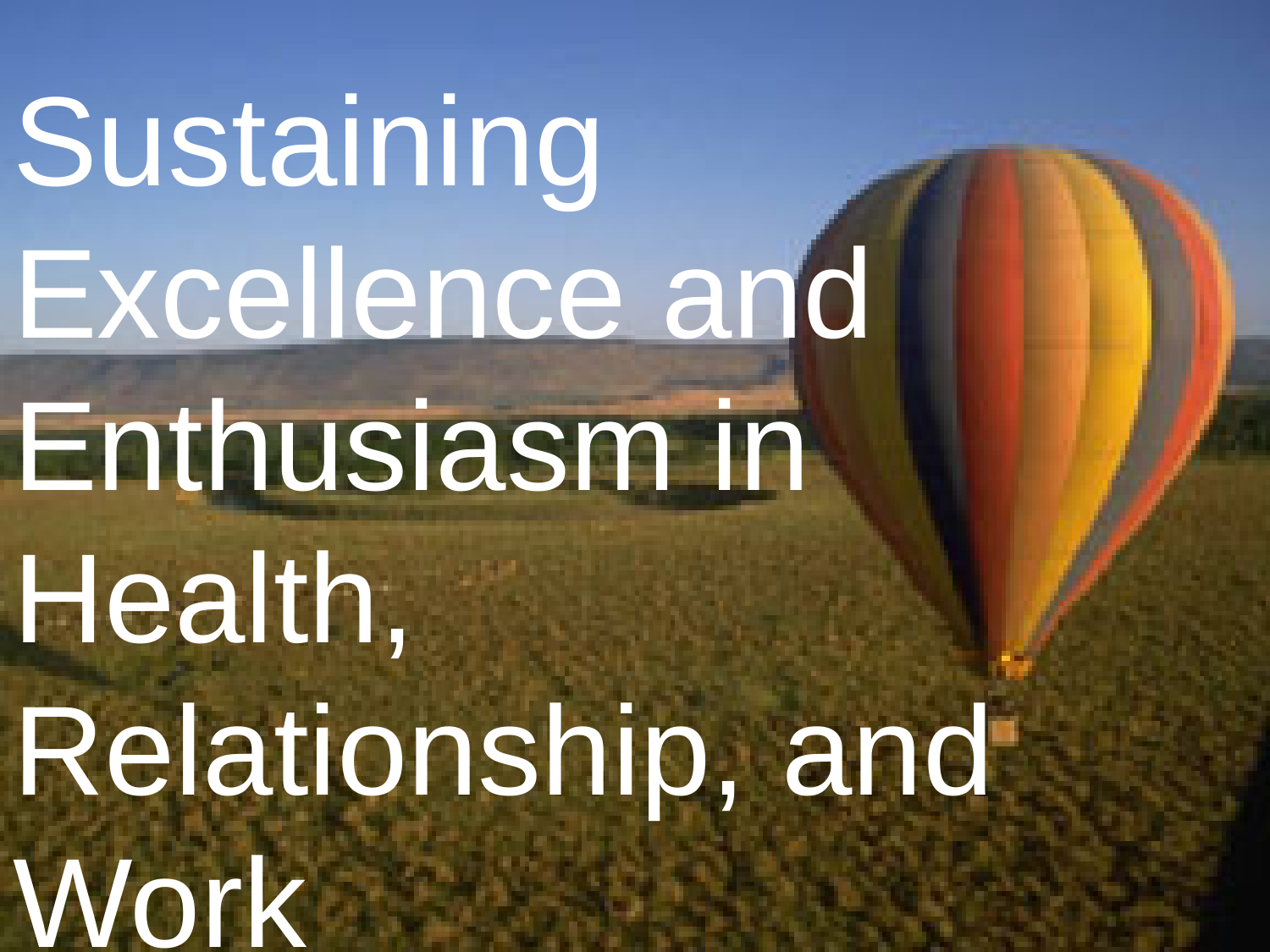

# Sustaining Excellence and Enthusiasm in Health, Relationship, and Work